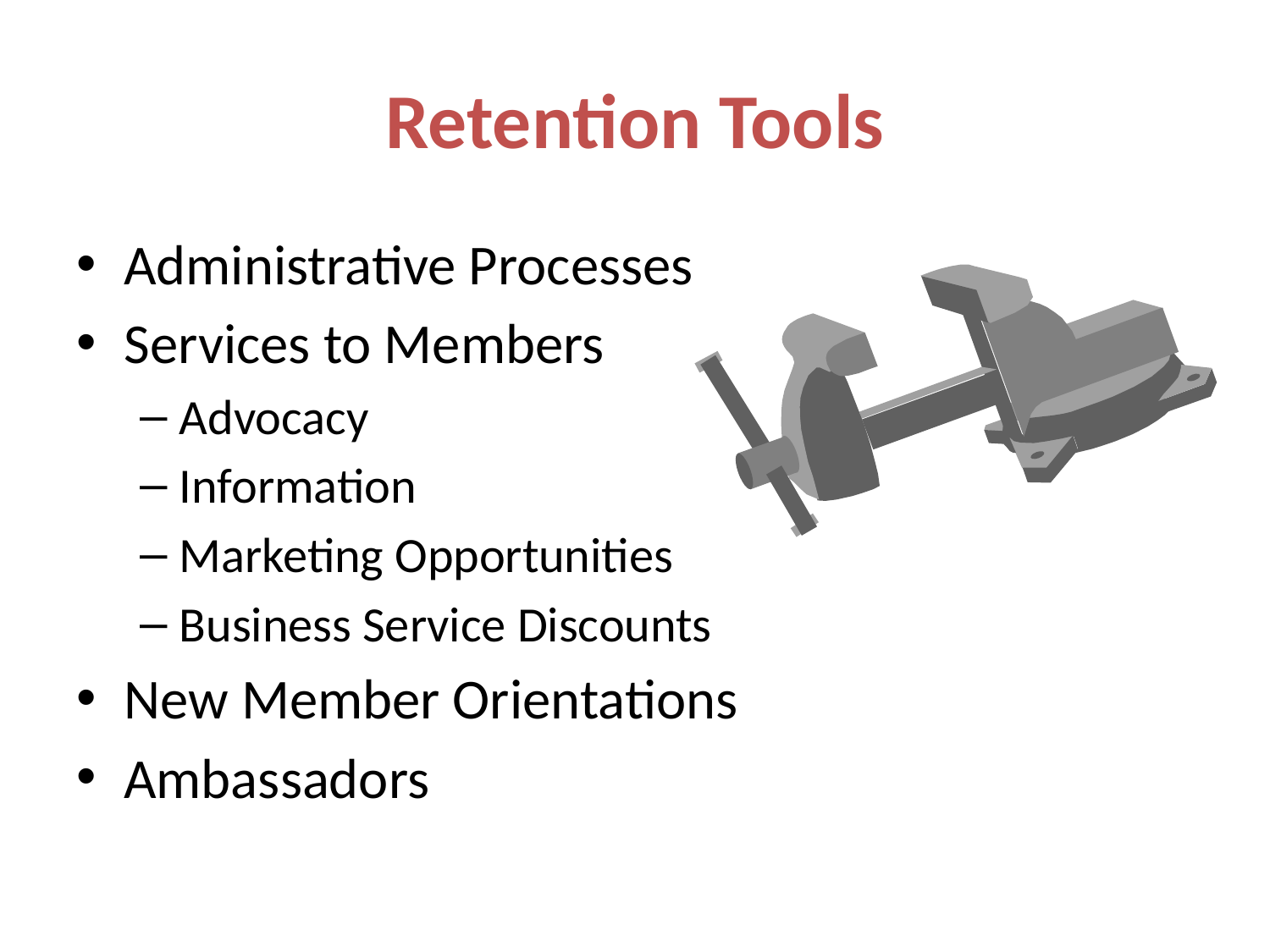

# Retention Tools
Administrative Processes
Services to Members
Advocacy
Information
Marketing Opportunities
Business Service Discounts
New Member Orientations
Ambassadors